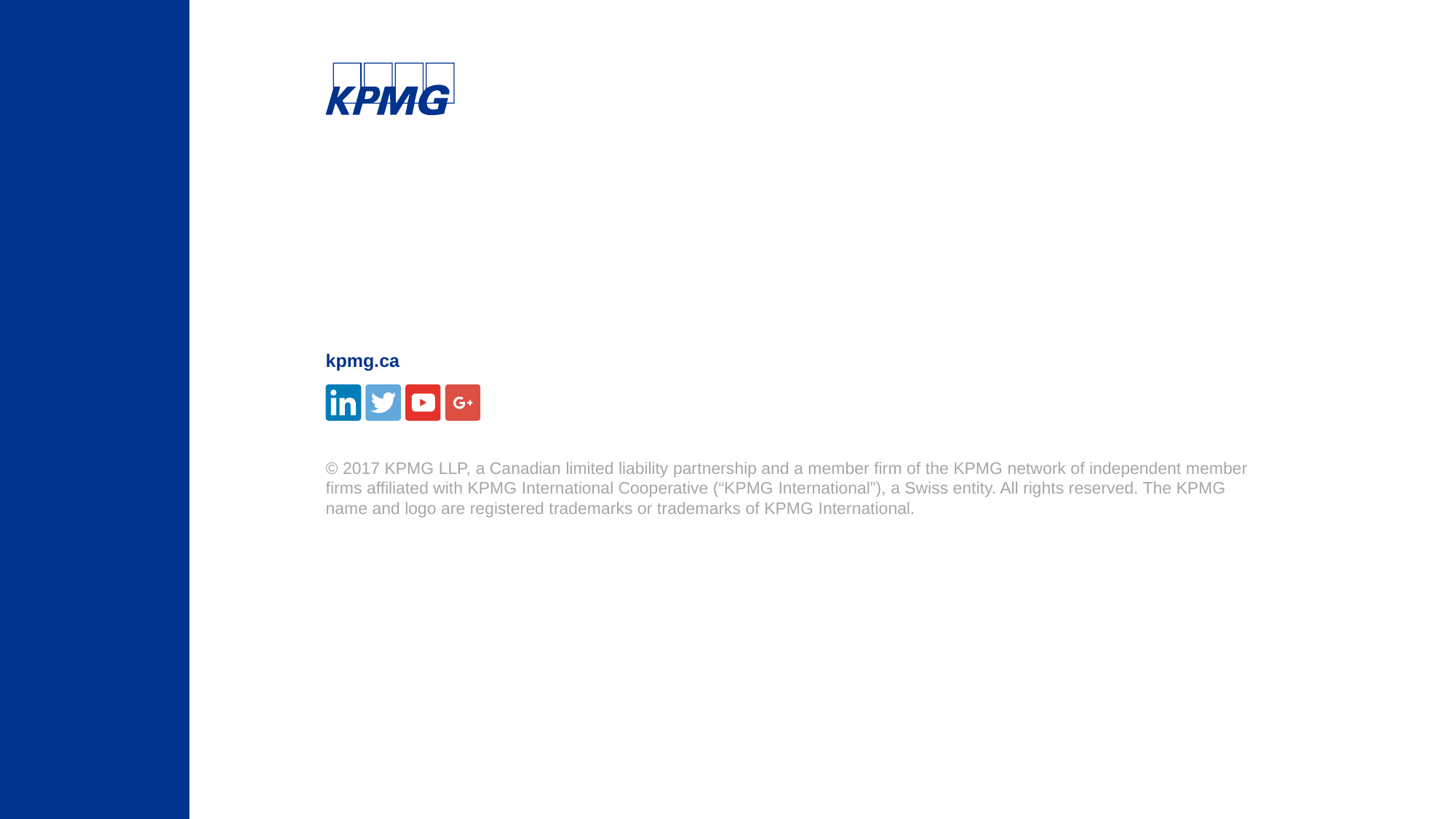

© 2017 KPMG LLP, a Canadian limited liability partnership and a member firm of the KPMG network of independent member firms affiliated with KPMG International Cooperative (“KPMG International”), a Swiss entity. All rights reserved. The KPMG name and logo are registered trademarks or trademarks of KPMG International.